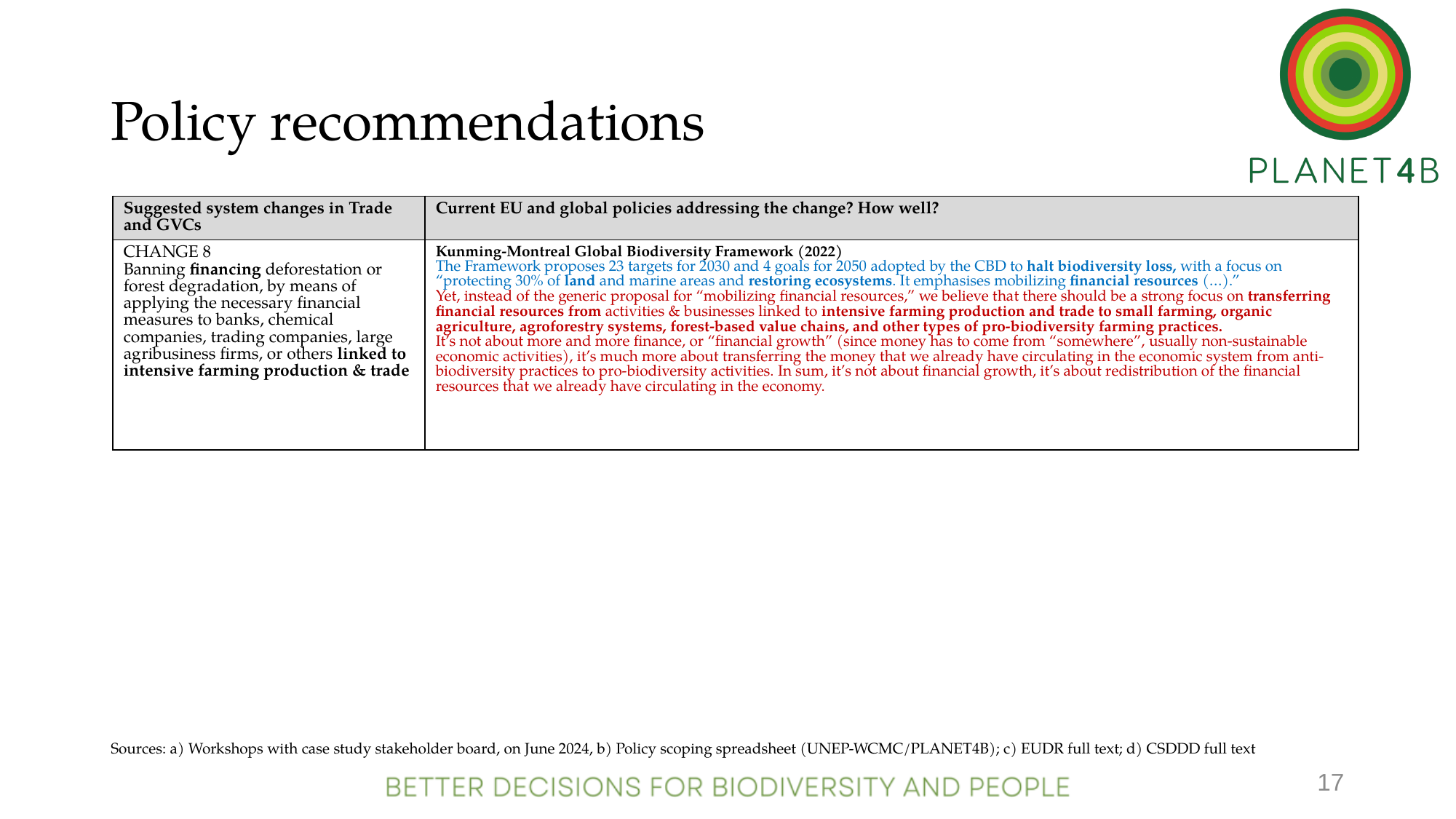

# Policy recommendations
| Suggested system changes in Trade and GVCs | Current EU and global policies addressing the change? How well? |
| --- | --- |
| CHANGE 8 Banning financing deforestation or forest degradation, by means of applying the necessary financial measures to banks, chemical companies, trading companies, large agribusiness firms, or others linked to intensive farming production & trade | Kunming-Montreal Global Biodiversity Framework (2022) The Framework proposes 23 targets for 2030 and 4 goals for 2050 adopted by the CBD to halt biodiversity loss, with a focus on “protecting 30% of land and marine areas and restoring ecosystems. It emphasises mobilizing financial resources (…).” Yet, instead of the generic proposal for “mobilizing financial resources,” we believe that there should be a strong focus on transferring financial resources from activities & businesses linked to intensive farming production and trade to small farming, organic agriculture, agroforestry systems, forest-based value chains, and other types of pro-biodiversity farming practices. It’s not about more and more finance, or “financial growth” (since money has to come from “somewhere”, usually non-sustainable economic activities), it’s much more about transferring the money that we already have circulating in the economic system from anti-biodiversity practices to pro-biodiversity activities. In sum, it’s not about financial growth, it’s about redistribution of the financial resources that we already have circulating in the economy. |

Sources: a) Workshops with case study stakeholder board, on June 2024, b) Policy scoping spreadsheet (UNEP-WCMC/PLANET4B); c) EUDR full text; d) CSDDD full text
17